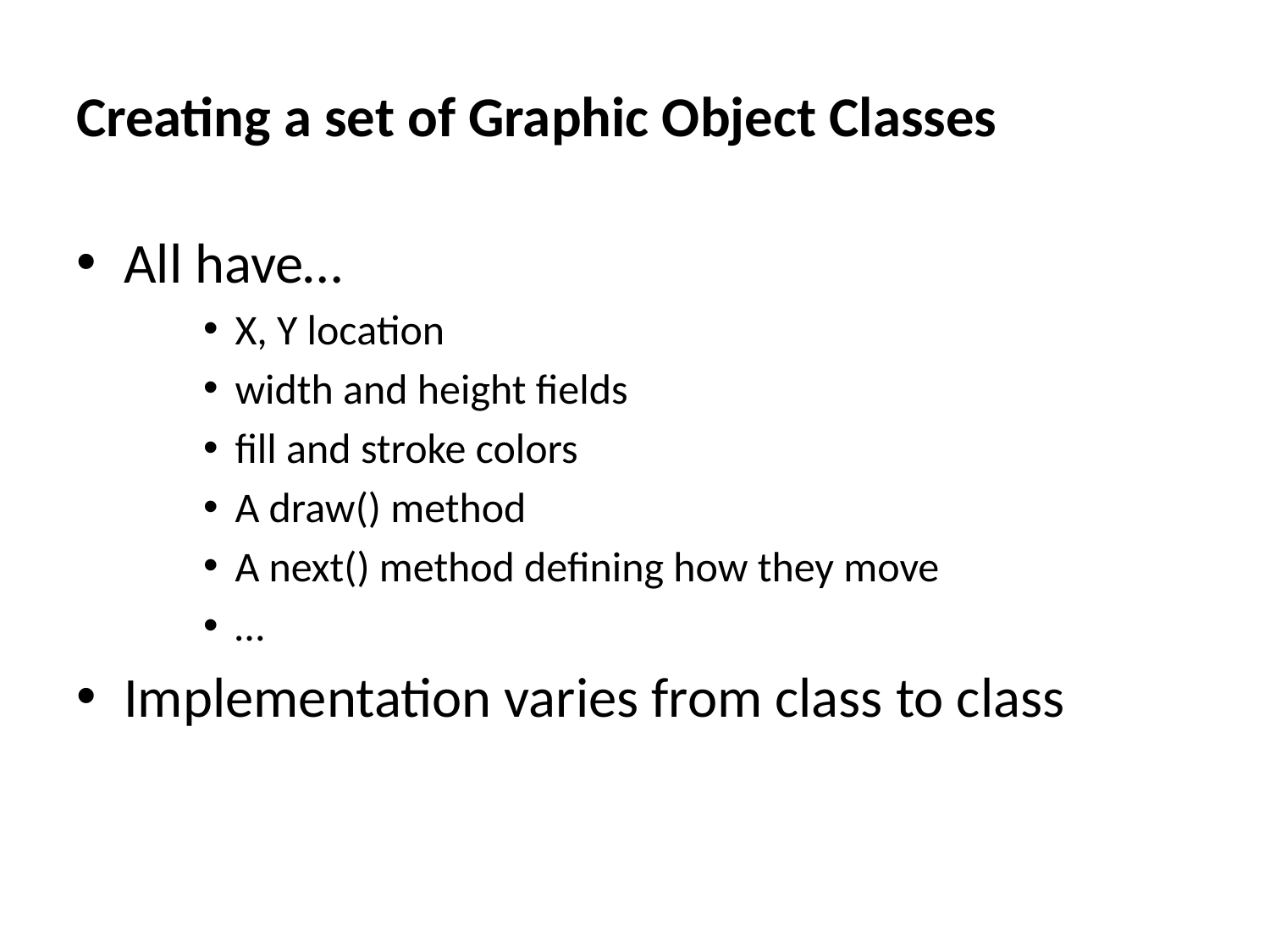

Creating a set of Graphic Object Classes

All have…
X, Y location
width and height fields
fill and stroke colors
A draw() method
A next() method defining how they move
…
Implementation varies from class to class